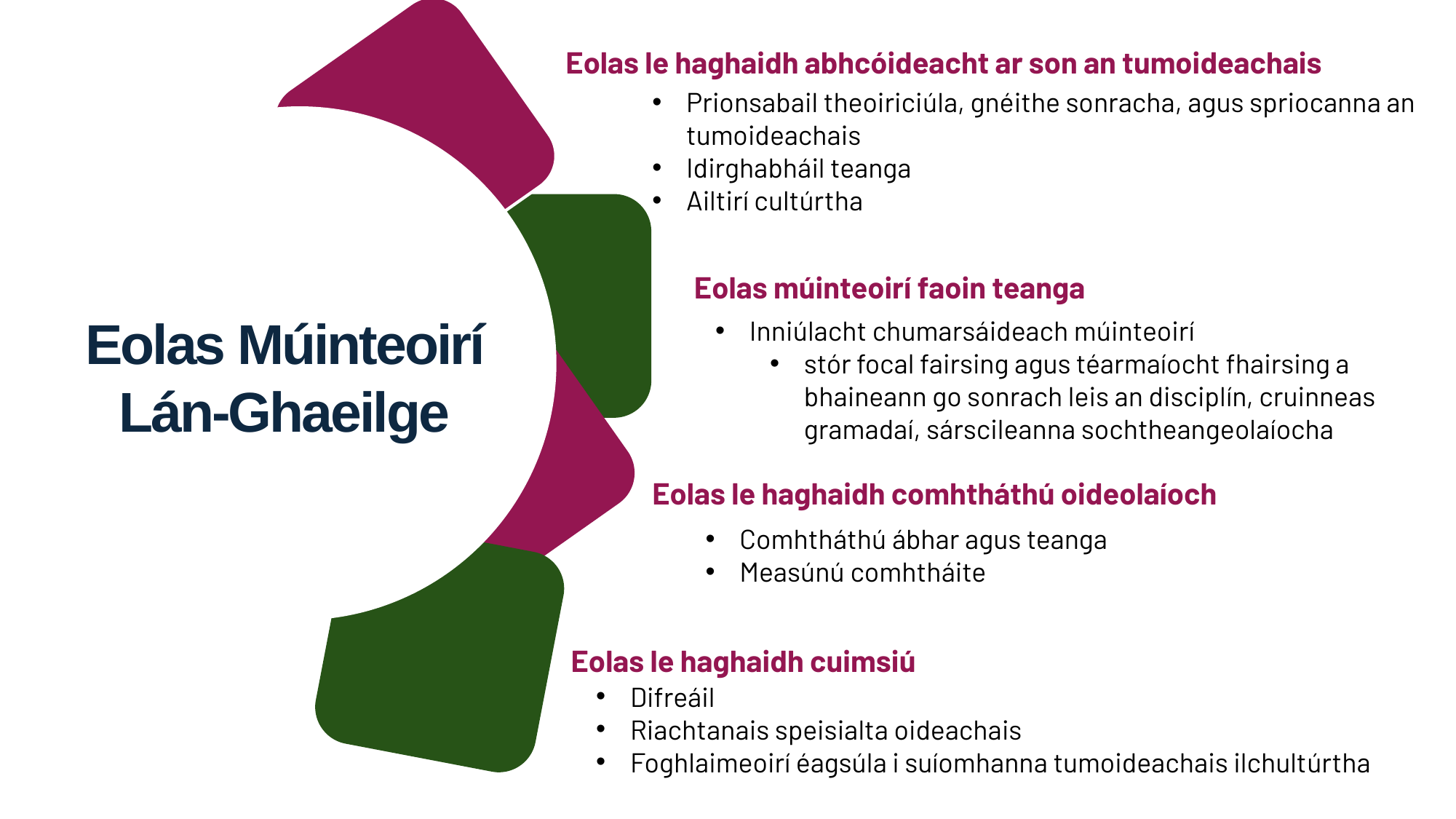

Eolas le haghaidh abhcóideacht ar son an tumoideachais

Prionsabail theoiriciúla, gnéithe sonracha, agus spriocanna an tumoideachais
Idirghabháil teanga
Ailtirí cultúrtha

Eolas múinteoirí faoin teanga

Eolas Múinteoirí Lán-Ghaeilge
Inniúlacht chumarsáideach múinteoirí
stór focal fairsing agus téarmaíocht fhairsing a bhaineann go sonrach leis an disciplín, cruinneas gramadaí, sárscileanna sochtheangeolaíocha

Eolas le haghaidh comhtháthú oideolaíoch

Comhtháthú ábhar agus teanga
Measúnú comhtháite

Eolas le haghaidh cuimsiú

Difreáil
Riachtanais speisialta oideachais
Foghlaimeoirí éagsúla i suíomhanna tumoideachais ilchultúrtha